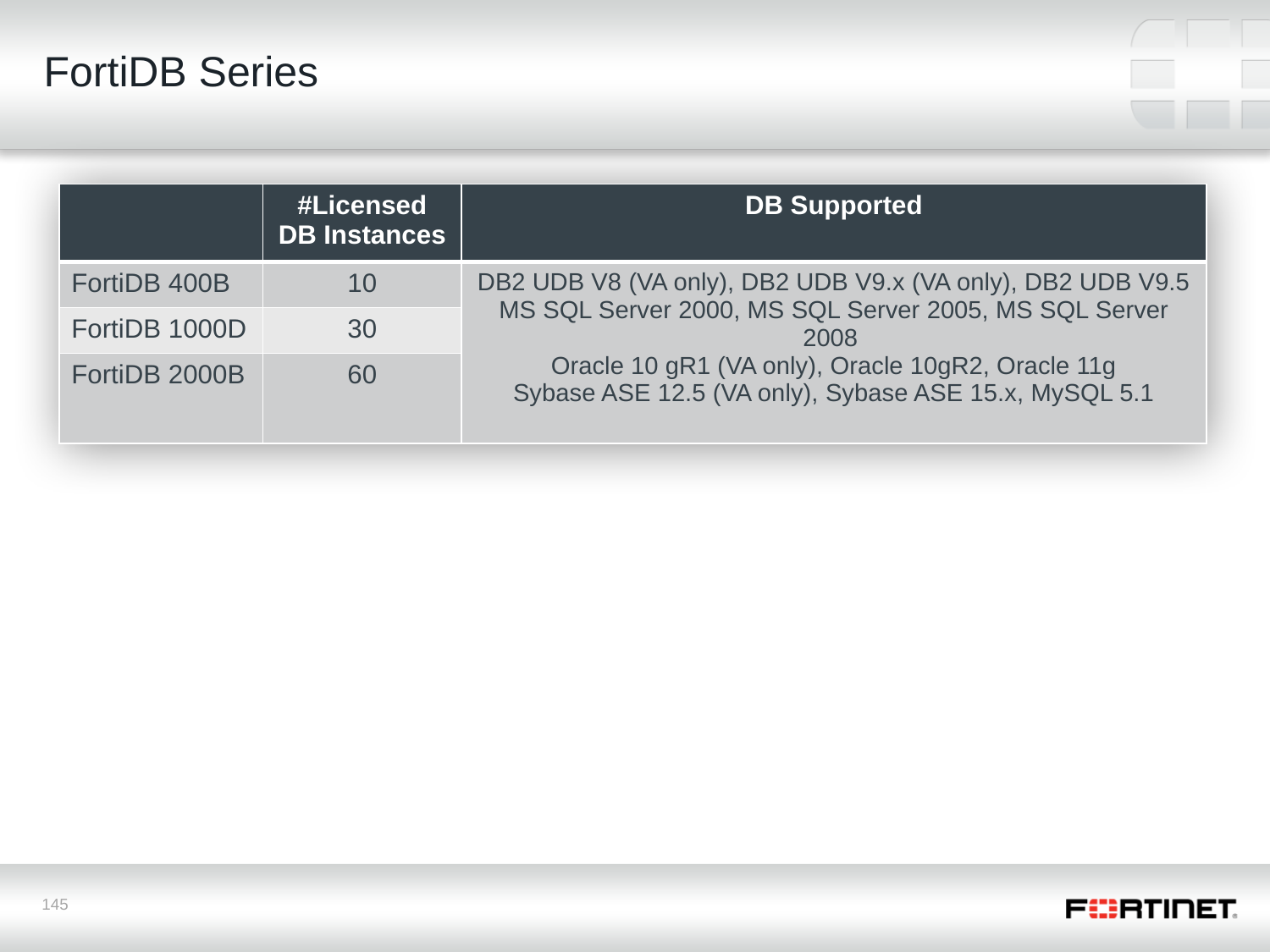

# FortiDB Series
|  | #Licensed DB Instances | DB Supported |
| --- | --- | --- |
| FortiDB 400B | 10 | DB2 UDB V8 (VA only), DB2 UDB V9.x (VA only), DB2 UDB V9.5 MS SQL Server 2000, MS SQL Server 2005, MS SQL Server 2008 Oracle 10 gR1 (VA only), Oracle 10gR2, Oracle 11g Sybase ASE 12.5 (VA only), Sybase ASE 15.x, MySQL 5.1 |
| FortiDB 1000D | 30 |  |
| FortiDB 2000B | 60 |  |